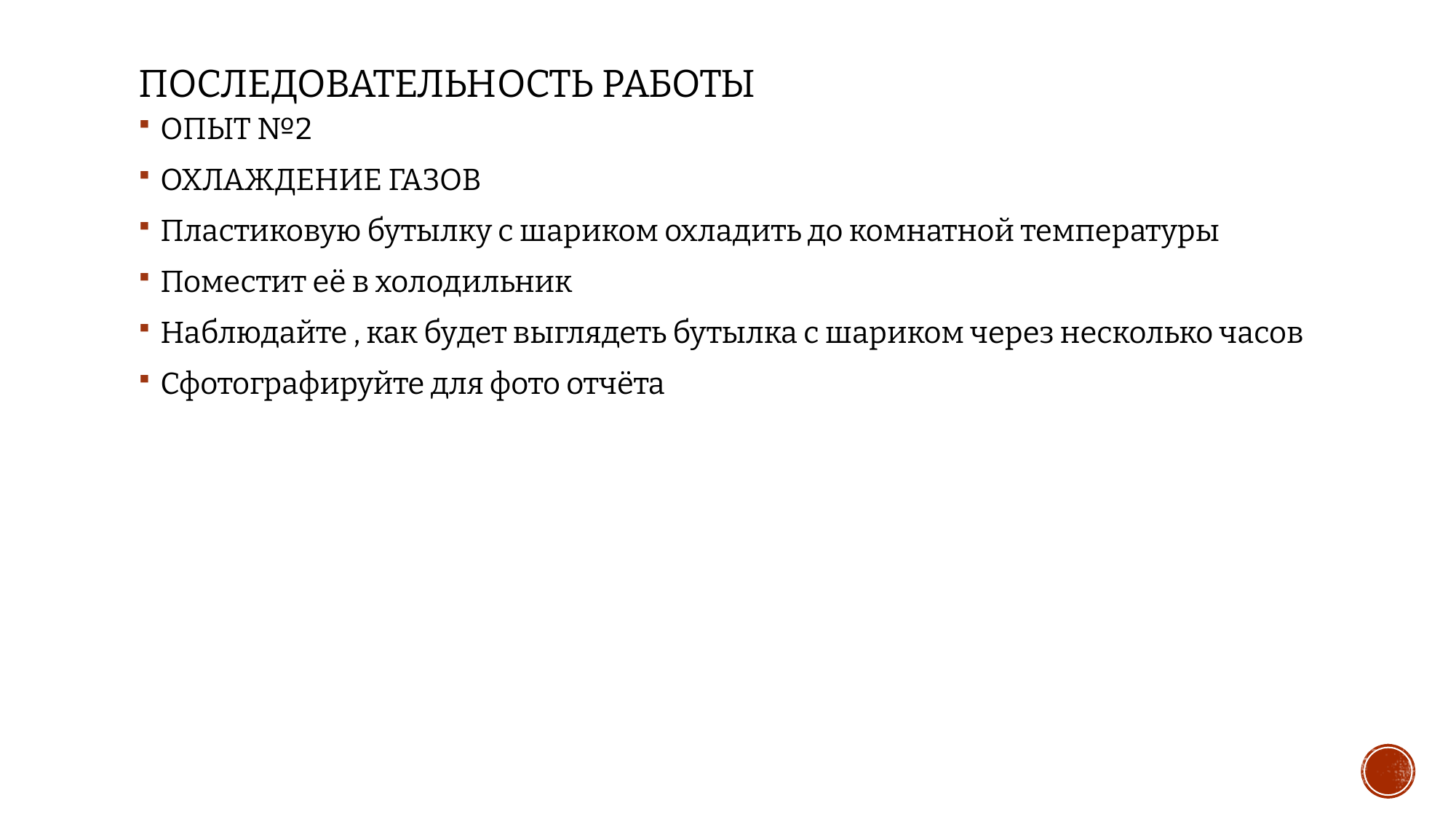

# Последовательность работы
ОПЫТ №2
ОХЛАЖДЕНИЕ ГАЗОВ
Пластиковую бутылку с шариком охладить до комнатной температуры
Поместит её в холодильник
Наблюдайте , как будет выглядеть бутылка с шариком через несколько часов
Сфотографируйте для фото отчёта